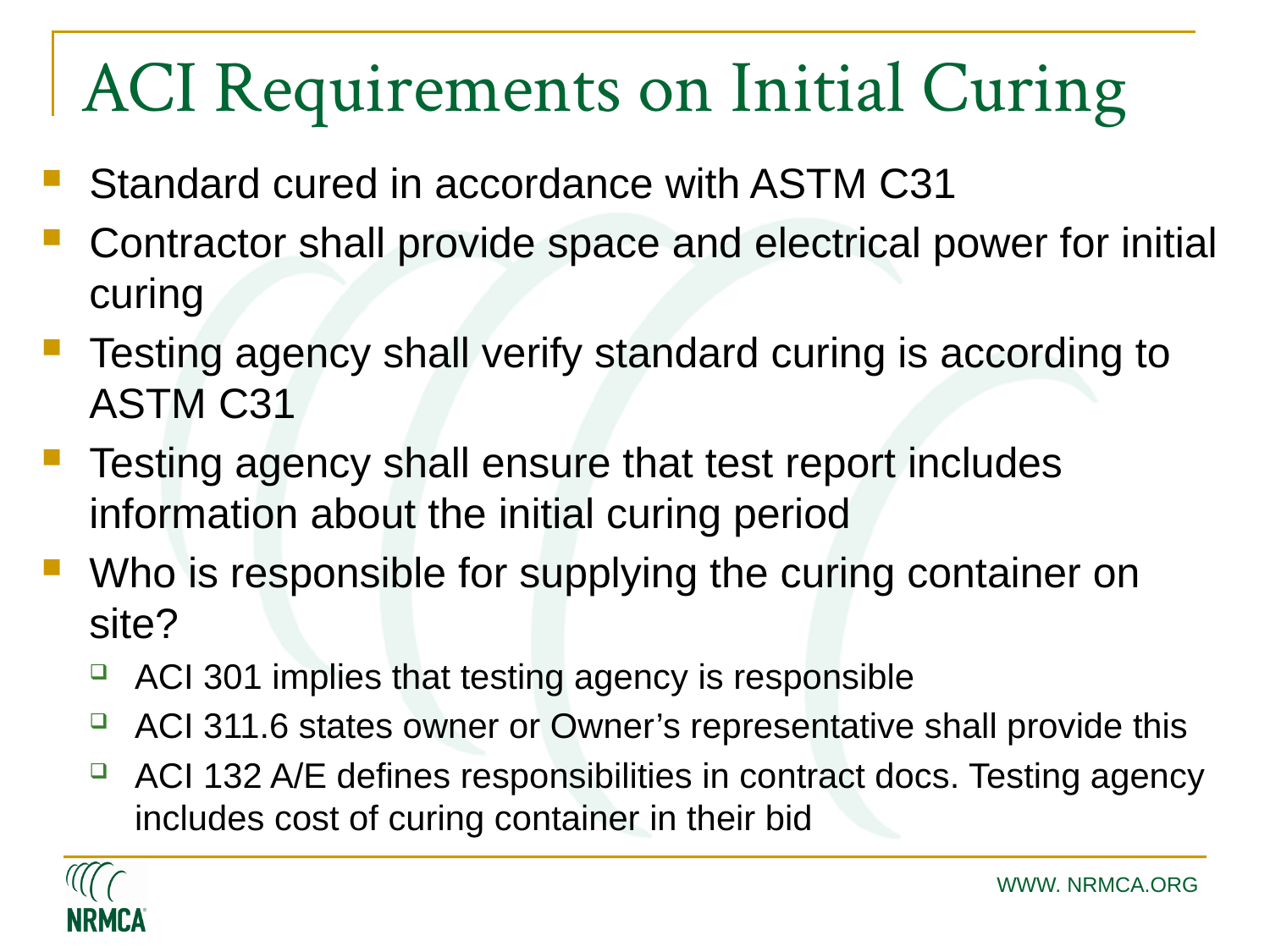

# ACI Requirements on Initial Curing
Standard cured in accordance with ASTM C31
Contractor shall provide space and electrical power for initial curing
Testing agency shall verify standard curing is according to ASTM C31
Testing agency shall ensure that test report includes information about the initial curing period
Who is responsible for supplying the curing container on site?
ACI 301 implies that testing agency is responsible
ACI 311.6 states owner or Owner’s representative shall provide this
ACI 132 A/E defines responsibilities in contract docs. Testing agency includes cost of curing container in their bid